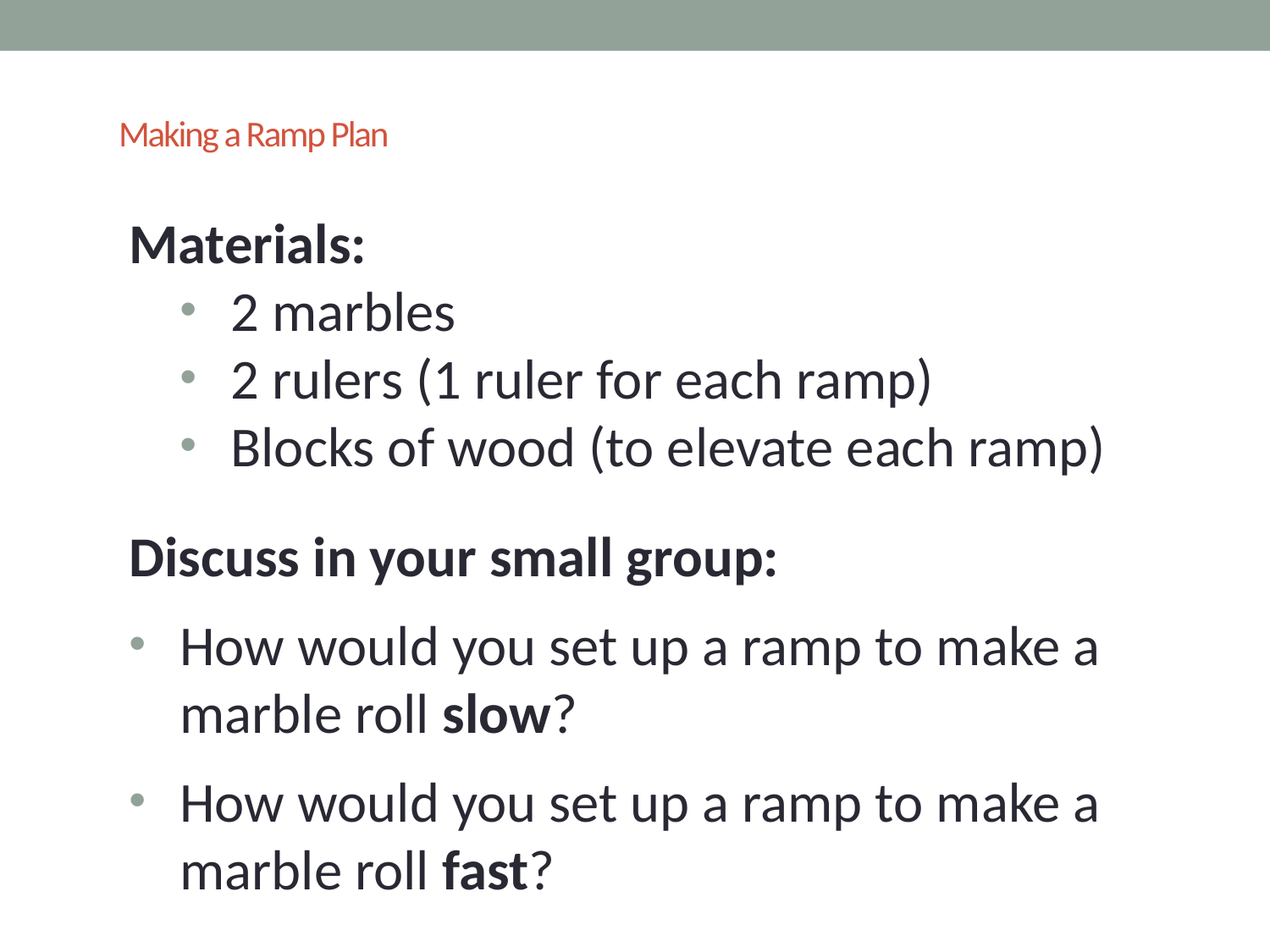

# Making a Ramp Plan
Materials:
2 marbles
2 rulers (1 ruler for each ramp)
Blocks of wood (to elevate each ramp)
Discuss in your small group:
How would you set up a ramp to make a marble roll slow?
How would you set up a ramp to make a marble roll fast?